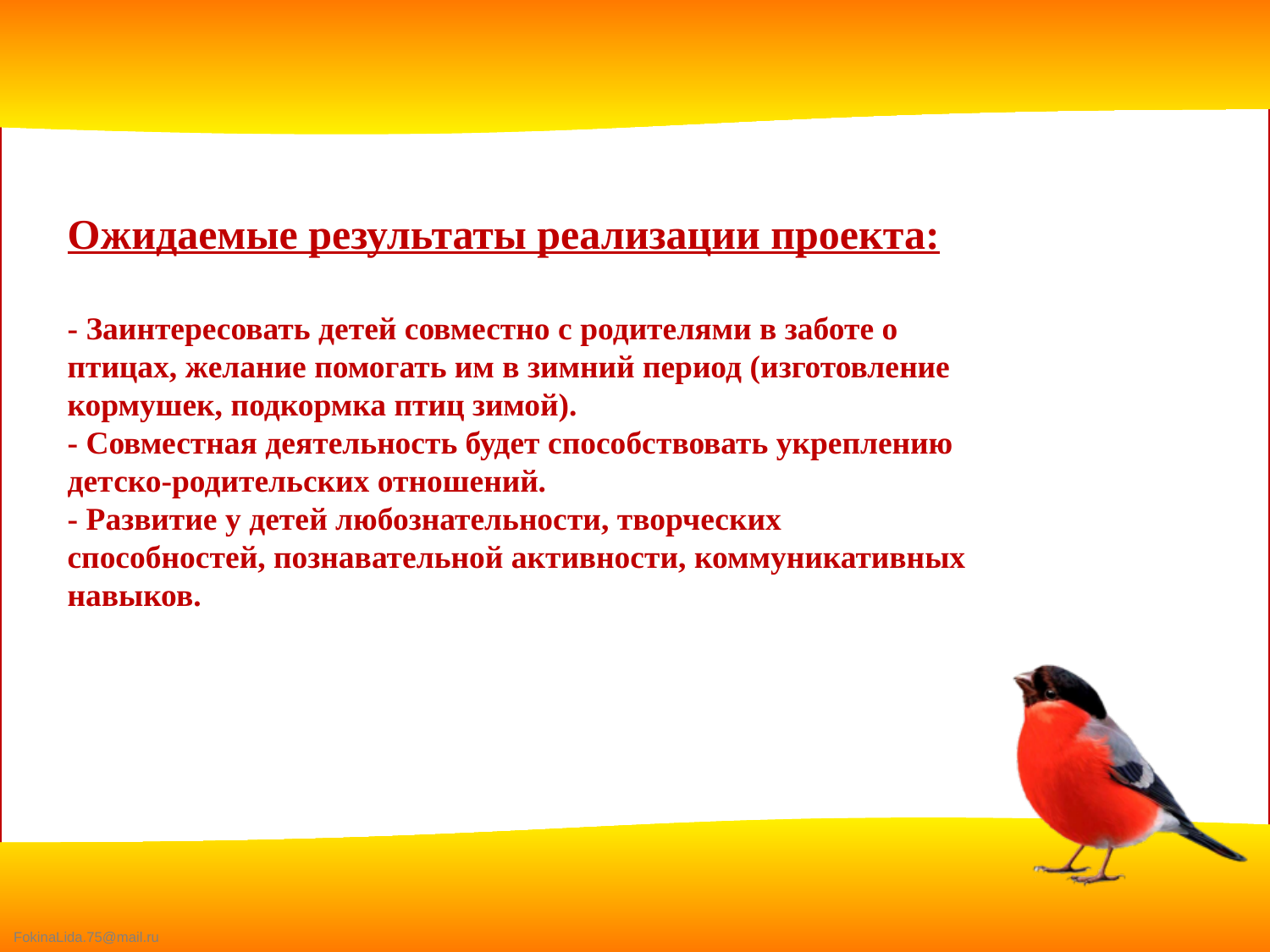

Ожидаемые результаты реализации проекта:
- Заинтересовать детей совместно с родителями в заботе о птицах, желание помогать им в зимний период (изготовление кормушек, подкормка птиц зимой).
- Совместная деятельность будет способствовать укреплению детско-родительских отношений.
- Развитие у детей любознательности, творческих способностей, познавательной активности, коммуникативных навыков.